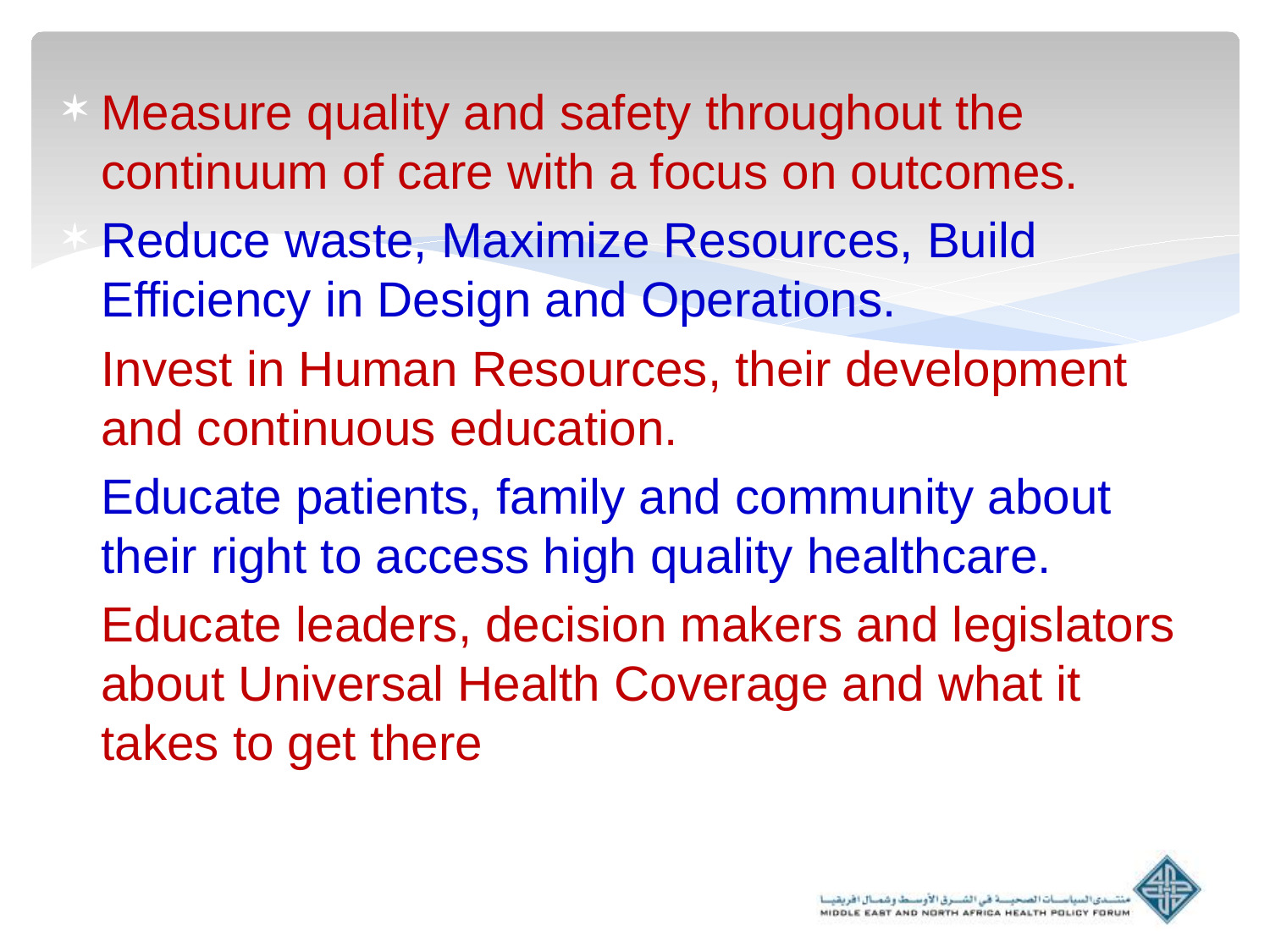

Measure quality and safety throughout the continuum of care with a focus on outcomes.
Reduce waste, Maximize Resources, Build Efficiency in Design and Operations.
Invest in Human Resources, their development and continuous education.
Educate patients, family and community about their right to access high quality healthcare.
Educate leaders, decision makers and legislators about Universal Health Coverage and what it takes to get there